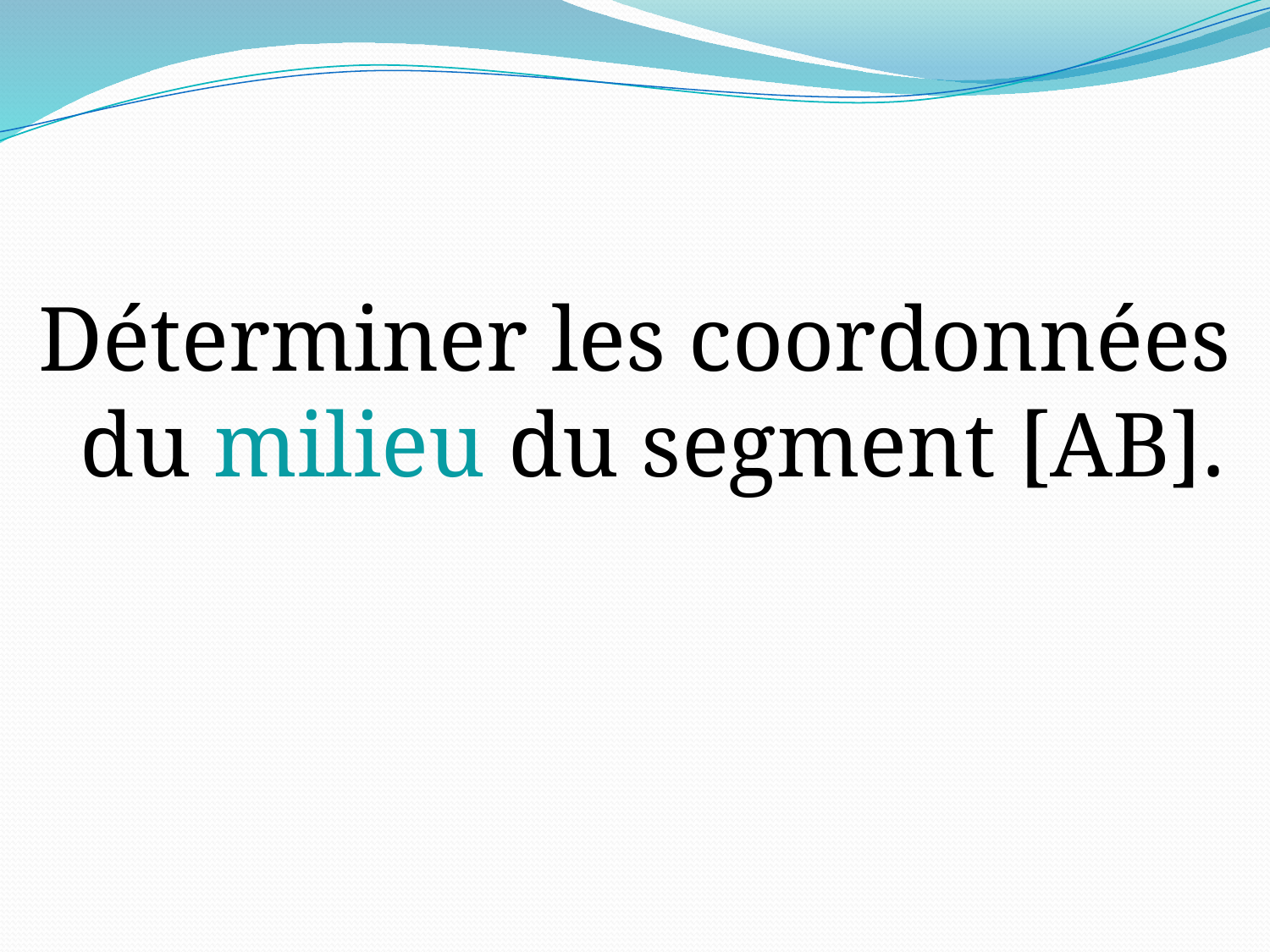

Déterminer les coordonnées du milieu du segment [AB].